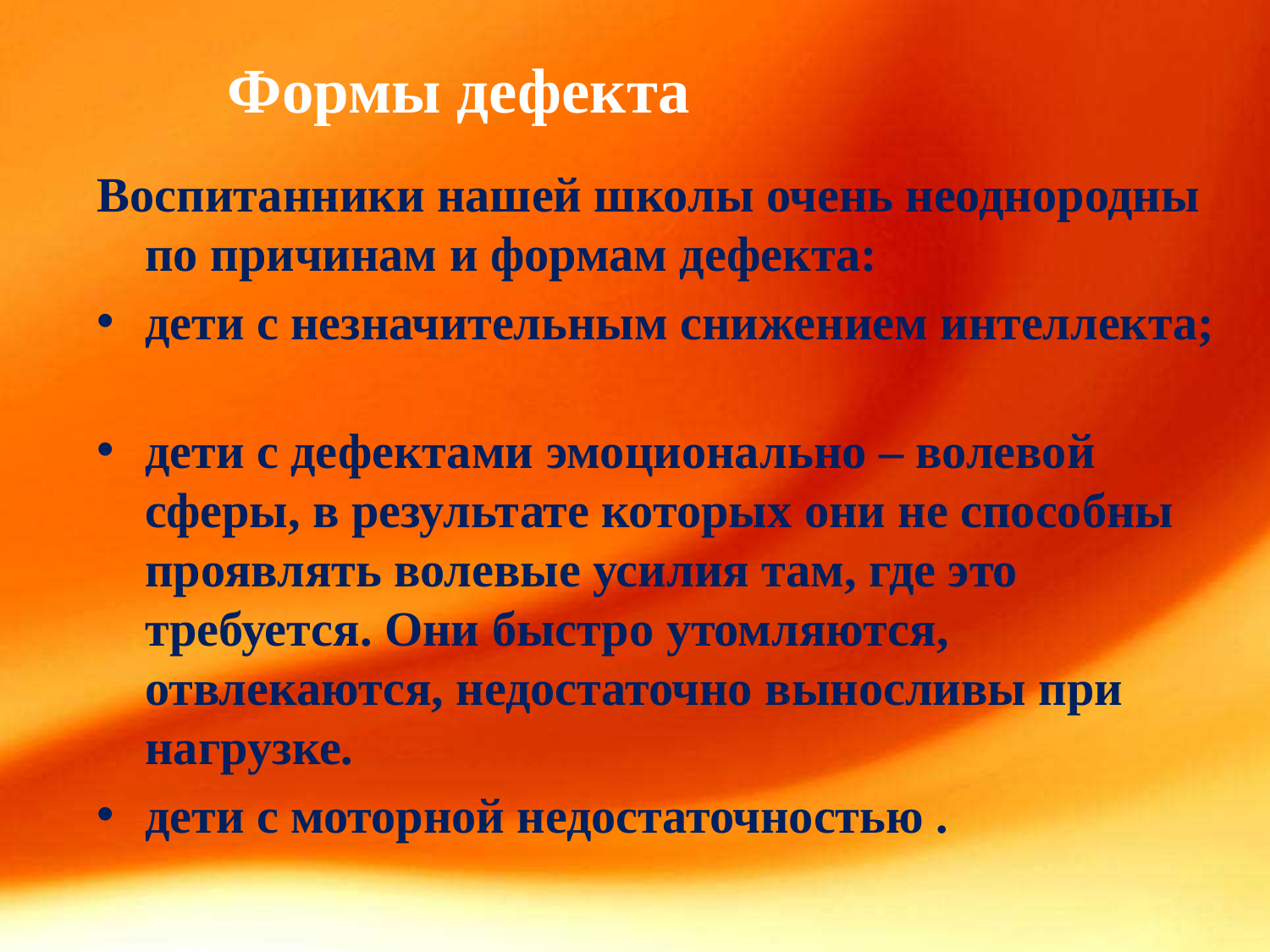

# Формы дефекта
Воспитанники нашей школы очень неоднородны по причинам и формам дефекта:
дети с незначительным снижением интеллекта;
дети с дефектами эмоционально – волевой сферы, в результате которых они не способны проявлять волевые усилия там, где это требуется. Они быстро утомляются, отвлекаются, недостаточно выносливы при   нагрузке.
дети с моторной недостаточностью .